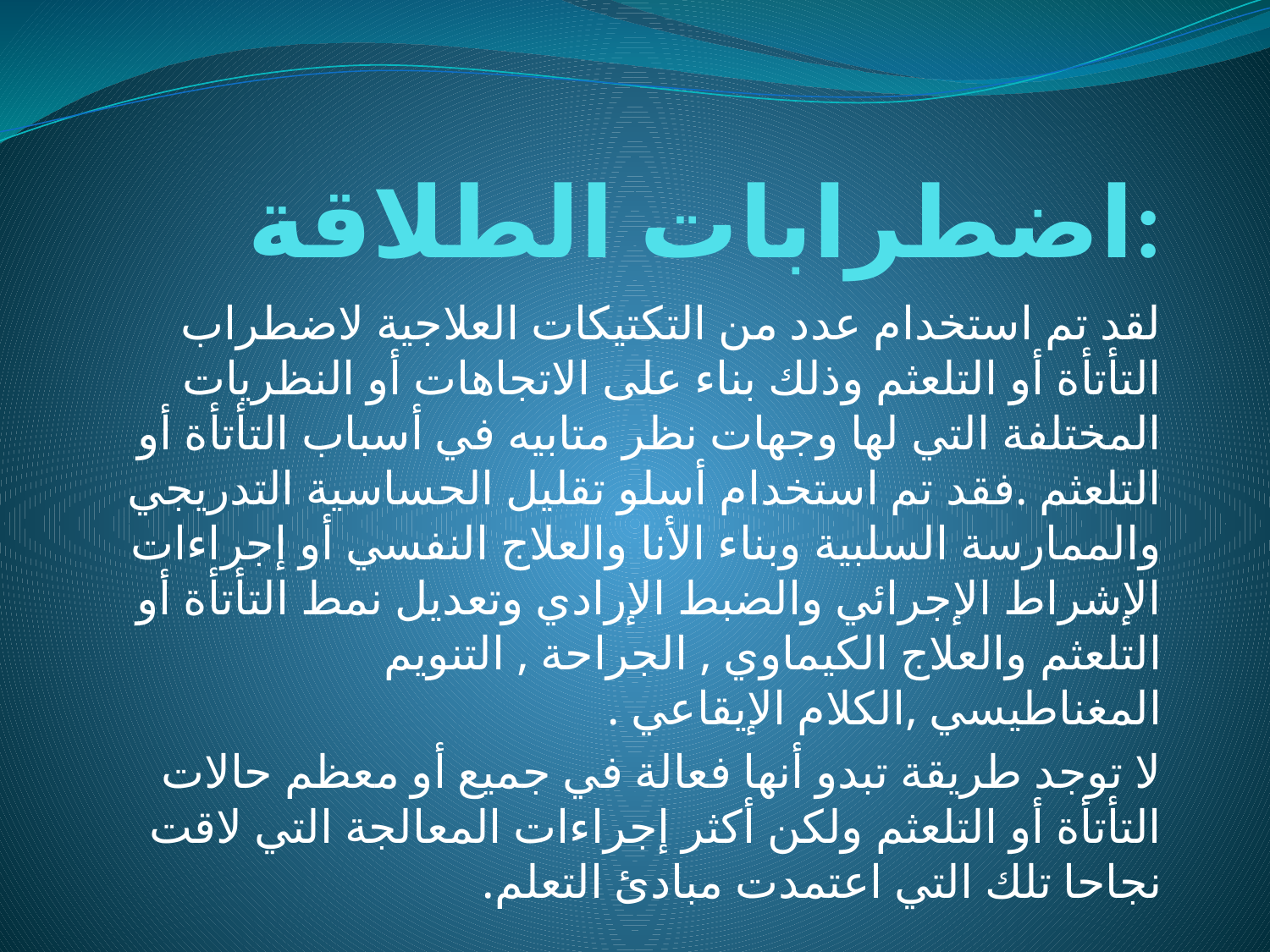

# اضطرابات الطلاقة:
لقد تم استخدام عدد من التكتيكات العلاجية لاضطراب التأتأة أو التلعثم وذلك بناء على الاتجاهات أو النظريات المختلفة التي لها وجهات نظر متابيه في أسباب التأتأة أو التلعثم .فقد تم استخدام أسلو تقليل الحساسية التدريجي والممارسة السلبية وبناء الأنا والعلاج النفسي أو إجراءات الإشراط الإجرائي والضبط الإرادي وتعديل نمط التأتأة أو التلعثم والعلاج الكيماوي , الجراحة , التنويم المغناطيسي ,الكلام الإيقاعي .
لا توجد طريقة تبدو أنها فعالة في جميع أو معظم حالات التأتأة أو التلعثم ولكن أكثر إجراءات المعالجة التي لاقت نجاحا تلك التي اعتمدت مبادئ التعلم.